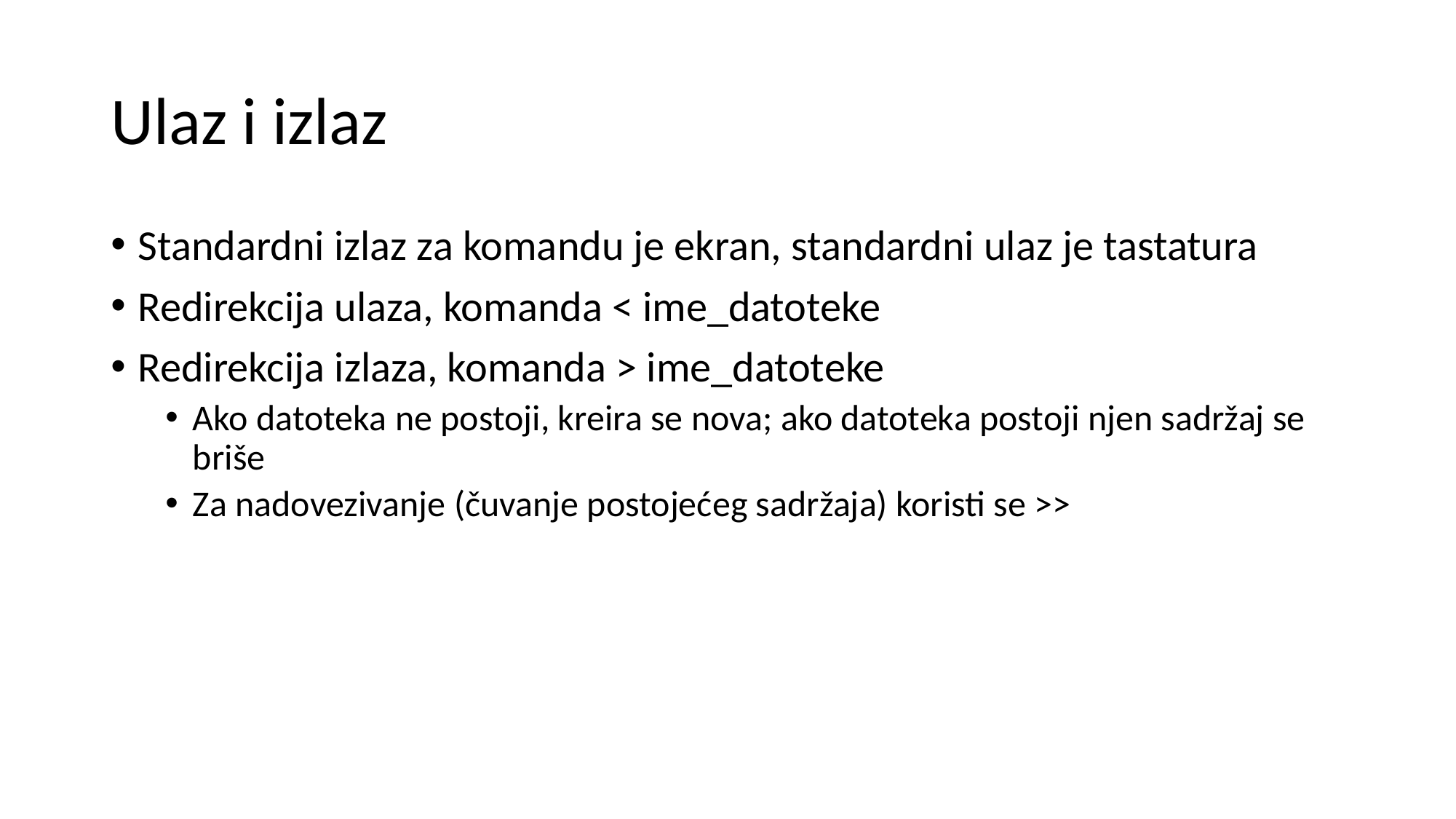

# Ulaz i izlaz
Standardni izlaz za komandu je ekran, standardni ulaz je tastatura
Redirekcija ulaza, komanda < ime_datoteke
Redirekcija izlaza, komanda > ime_datoteke
Ako datoteka ne postoji, kreira se nova; ako datoteka postoji njen sadržaj se briše
Za nadovezivanje (čuvanje postojećeg sadržaja) koristi se >>